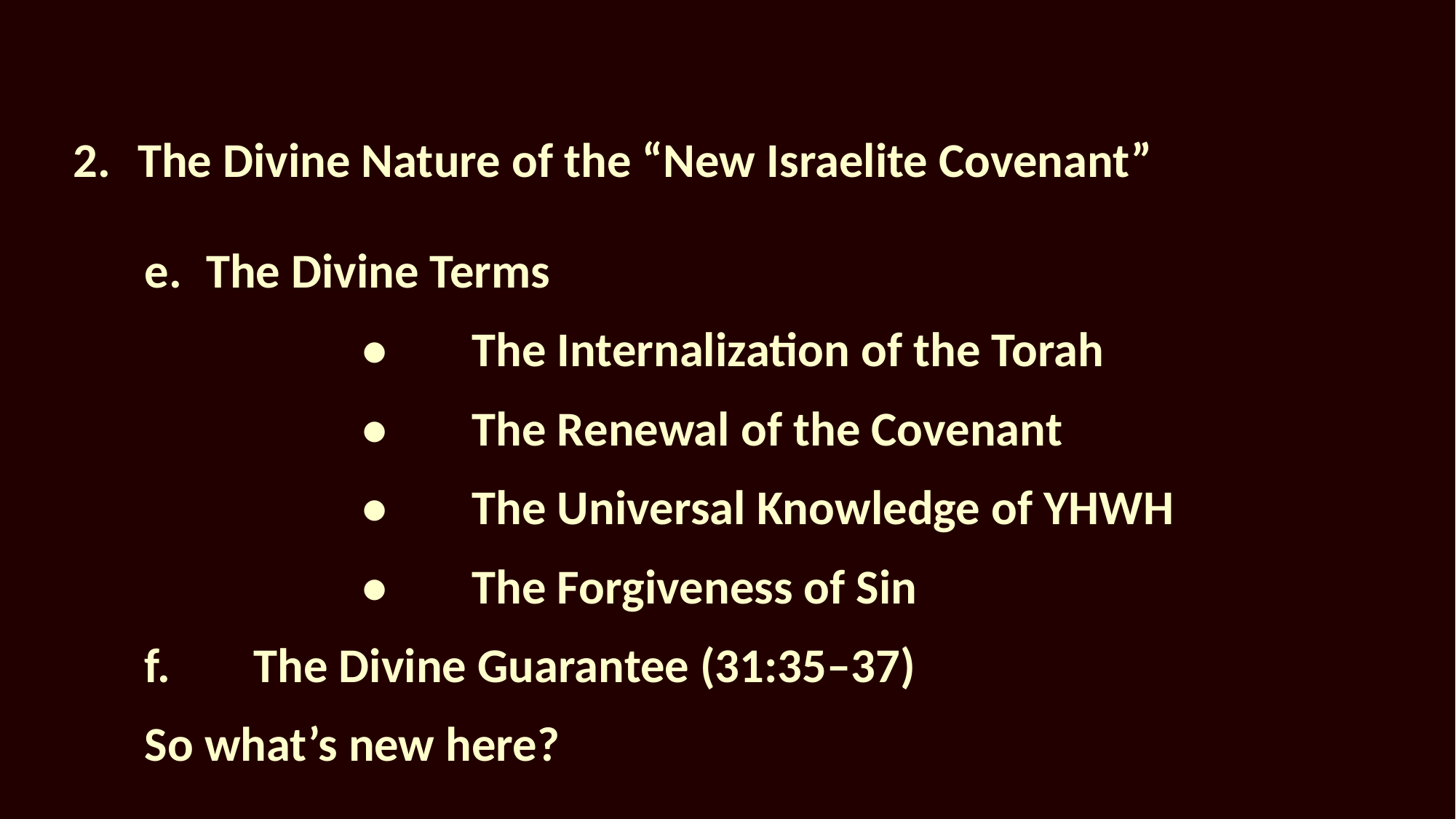

# 2.	The Divine Nature of the “New Israelite Covenant”
The Divine Terms
		•	The Internalization of the Torah
		•	The Renewal of the Covenant
		•	The Universal Knowledge of YHWH
		•	The Forgiveness of Sin
f. 	The Divine Guarantee (31:35–37)
So what’s new here?